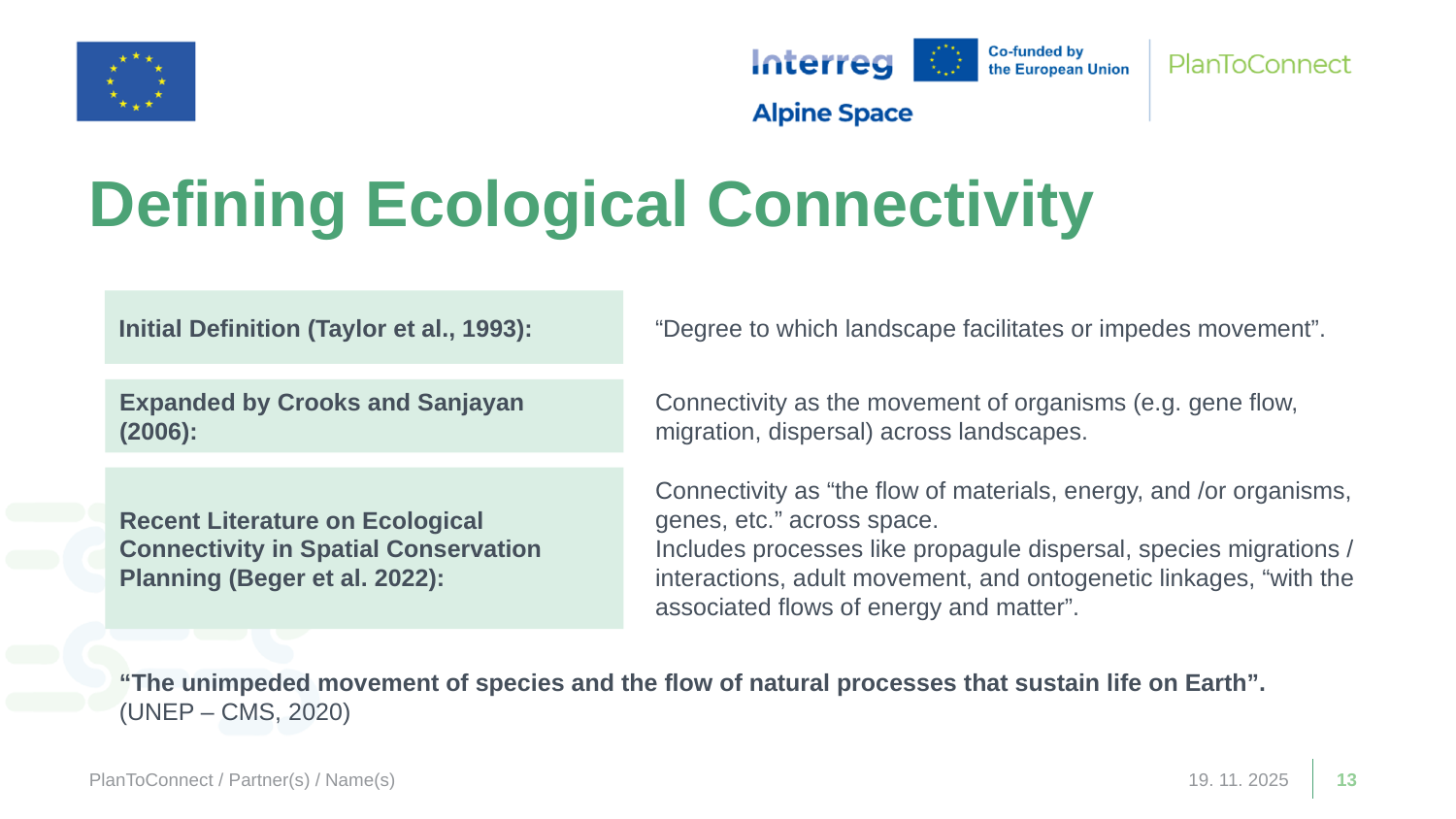

# Defining Ecological Connectivity
Initial Definition (Taylor et al., 1993):
“Degree to which landscape facilitates or impedes movement”.
Expanded by Crooks and Sanjayan (2006):
Connectivity as the movement of organisms (e.g. gene flow, migration, dispersal) across landscapes.
Recent Literature on Ecological Connectivity in Spatial Conservation Planning (Beger et al. 2022):
Connectivity as “the flow of materials, energy, and /or organisms,  genes, etc.” across space.
Includes processes like propagule dispersal, species migrations / interactions, adult movement, and ontogenetic linkages, “with the associated flows of energy and matter”.
“The unimpeded movement of species and the flow of natural processes that sustain life on Earth”.
(UNEP – CMS, 2020)
PlanToConnect / Partner(s) / Name(s)
19. 11. 2025
13